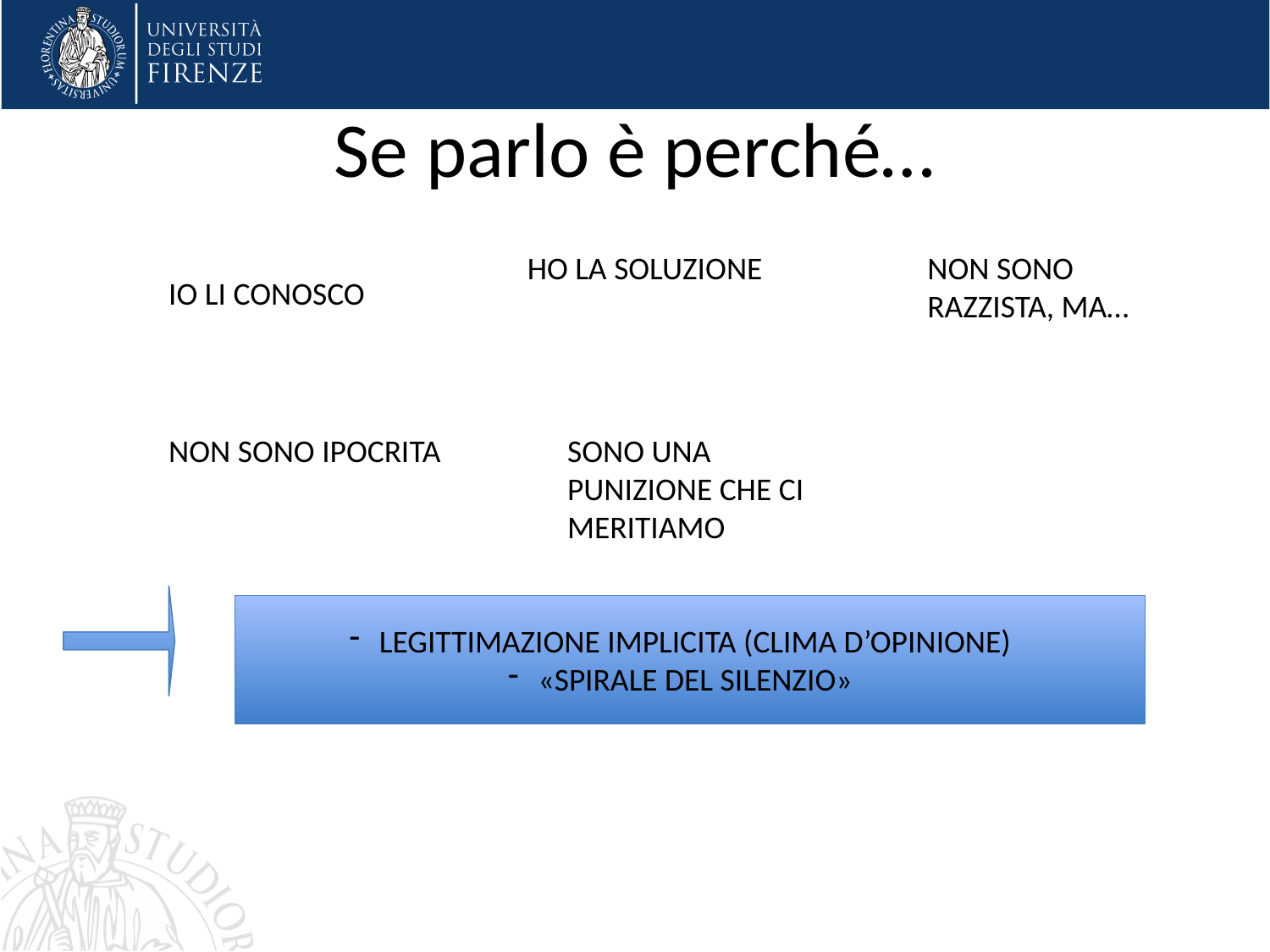

Se parlo è perché…
NON SONO RAZZISTA, MA…
HO LA SOLUZIONE
IO LI CONOSCO
NON SONO IPOCRITA
SONO UNA PUNIZIONE CHE CI MERITIAMO

LEGITTIMAZIONE IMPLICITA (CLIMA D’OPINIONE)
«SPIRALE DEL SILENZIO»